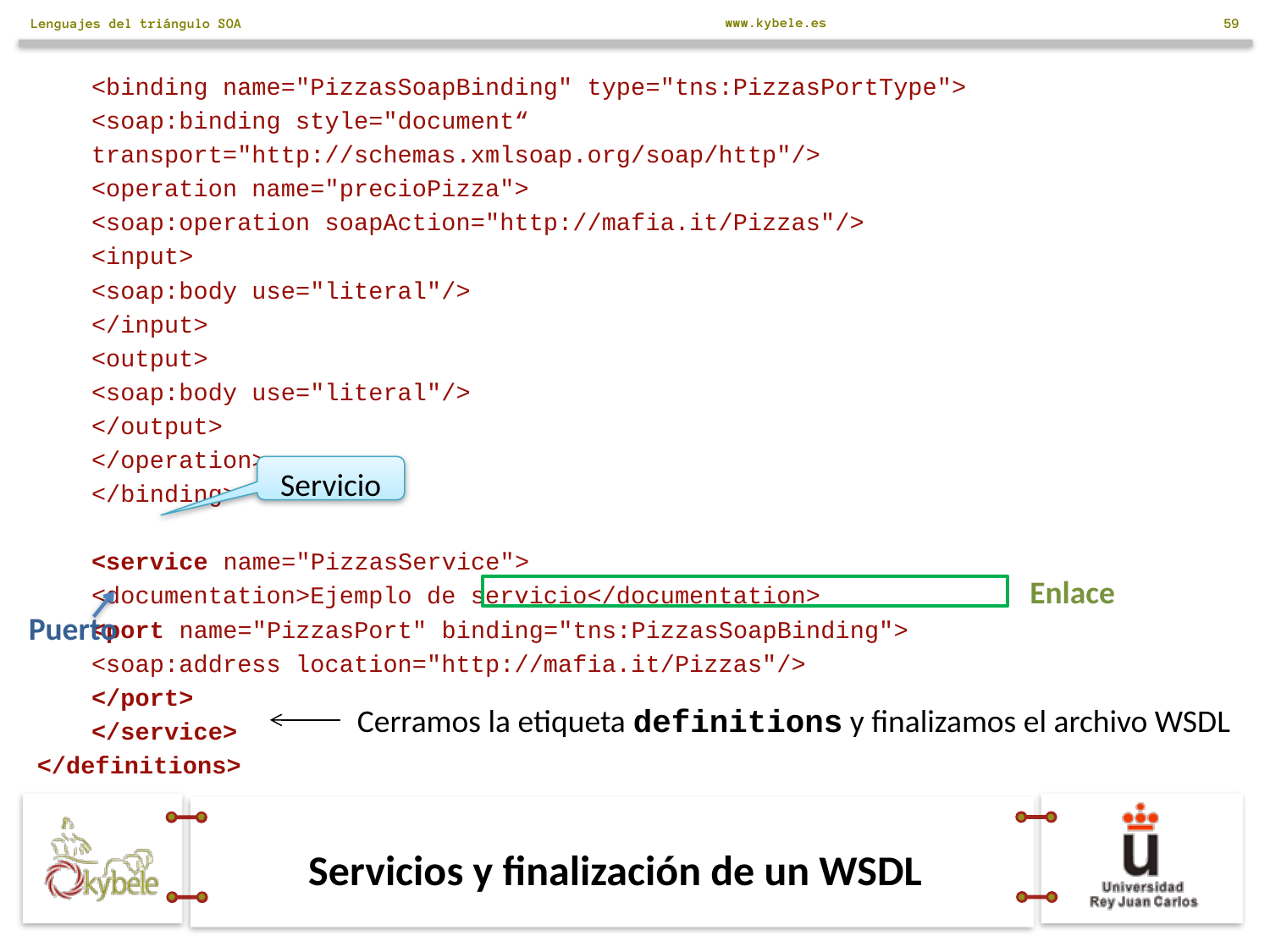

Lenguajes del triángulo SOA
59
	<binding name="PizzasSoapBinding" type="tns:PizzasPortType">
		<soap:binding style="document“
							transport="http://schemas.xmlsoap.org/soap/http"/>
		<operation name="precioPizza">
			<soap:operation soapAction="http://mafia.it/Pizzas"/>
				<input>
					<soap:body use="literal"/>
				</input>
				<output>
					<soap:body use="literal"/>
				</output>
		</operation>
	</binding>

	<service name="PizzasService">
		<documentation>Ejemplo de servicio</documentation>
		<port name="PizzasPort" binding="tns:PizzasSoapBinding">
			<soap:address location="http://mafia.it/Pizzas"/>
		</port>
	</service>
</definitions>
Servicio
Enlace

Puerto
Cerramos la etiqueta definitions y finalizamos el archivo WSDL
# Servicios y finalización de un WSDL